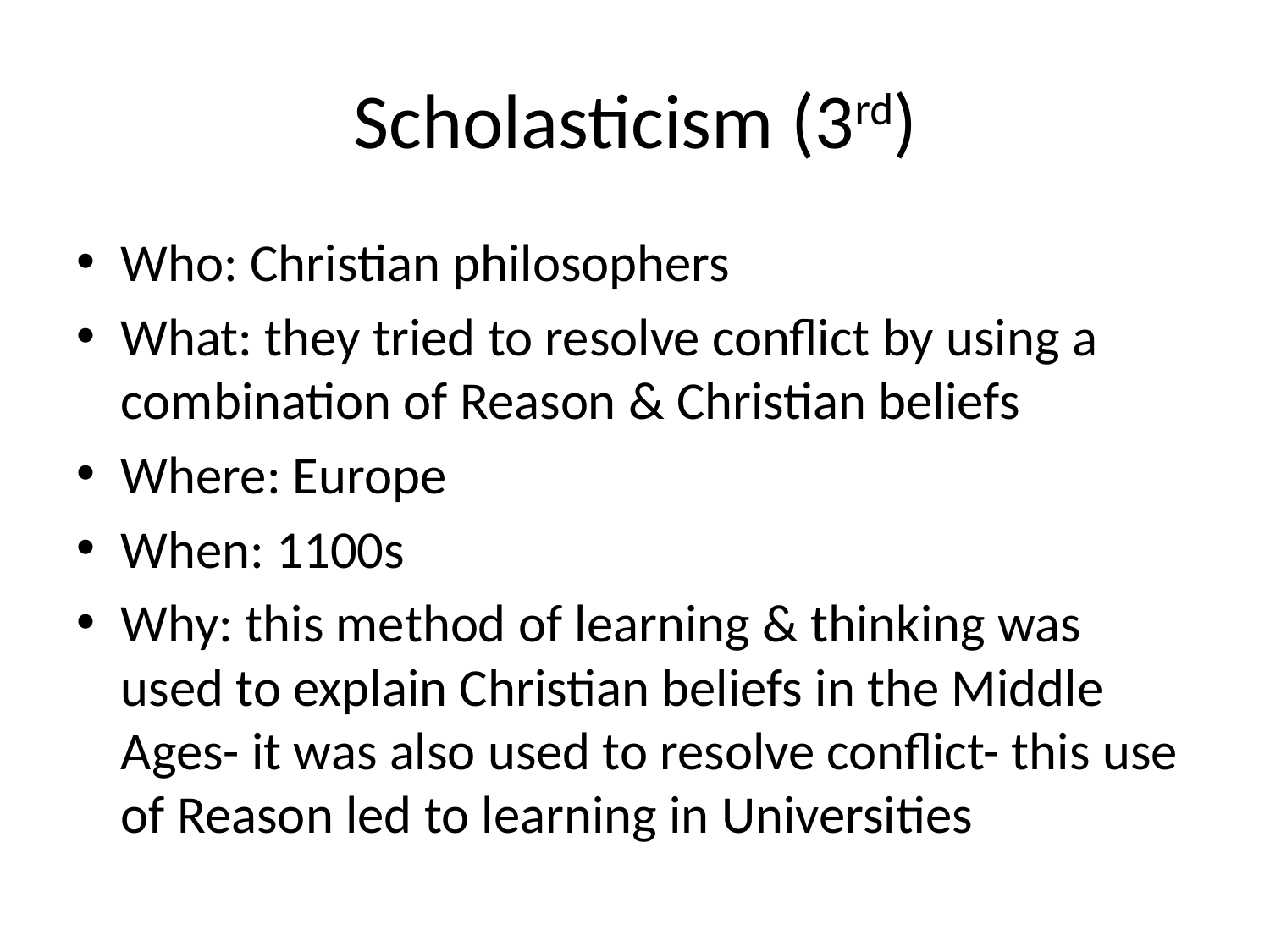

# Scholasticism (3rd)
Who: Christian philosophers
What: they tried to resolve conflict by using a combination of Reason & Christian beliefs
Where: Europe
When: 1100s
Why: this method of learning & thinking was used to explain Christian beliefs in the Middle Ages- it was also used to resolve conflict- this use of Reason led to learning in Universities